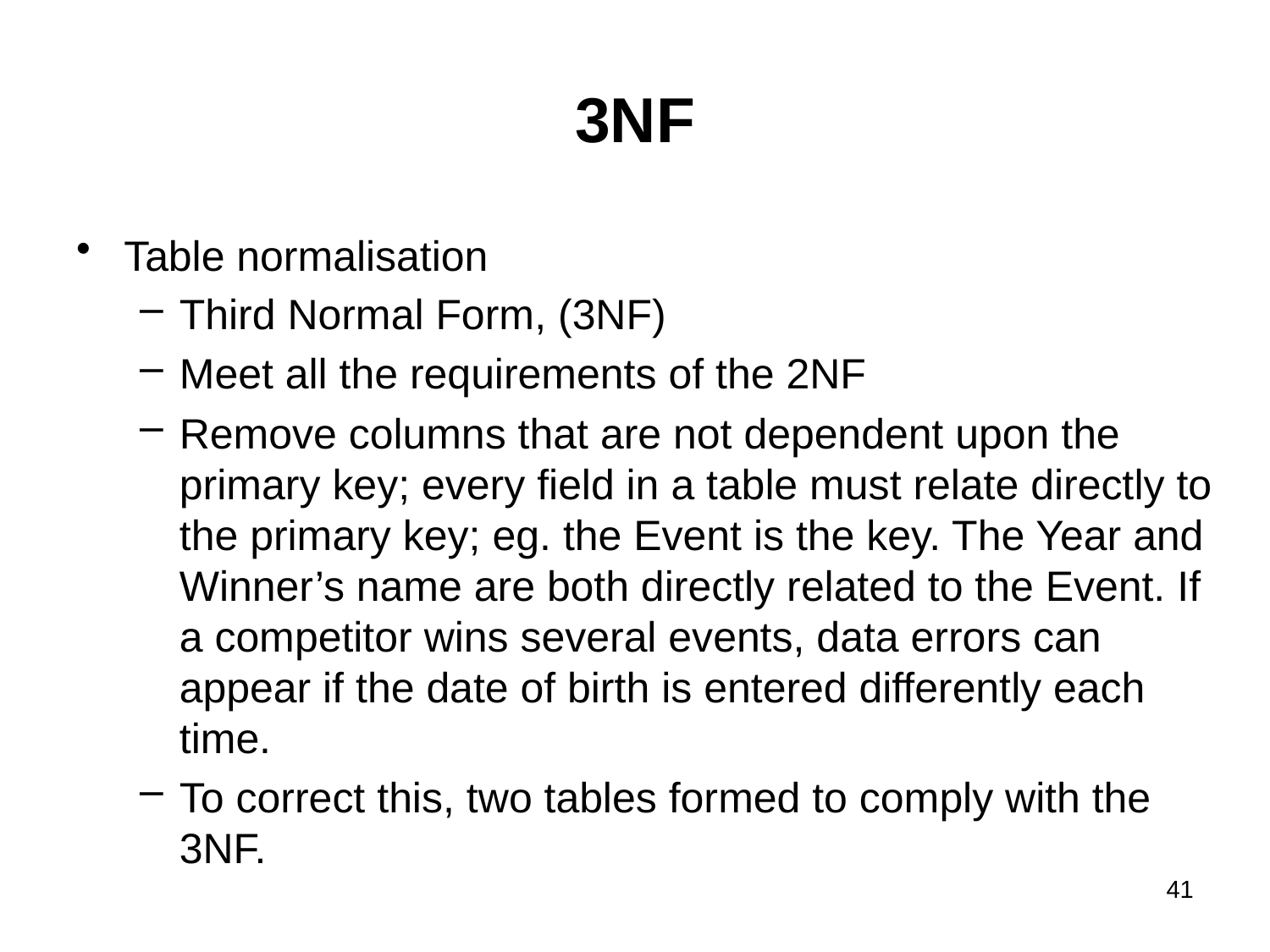

# 3NF
Table normalisation
Third Normal Form, (3NF)
Meet all the requirements of the 2NF
Remove columns that are not dependent upon the primary key; every field in a table must relate directly to the primary key; eg. the Event is the key. The Year and Winner’s name are both directly related to the Event. If a competitor wins several events, data errors can appear if the date of birth is entered differently each time.
To correct this, two tables formed to comply with the 3NF.

41